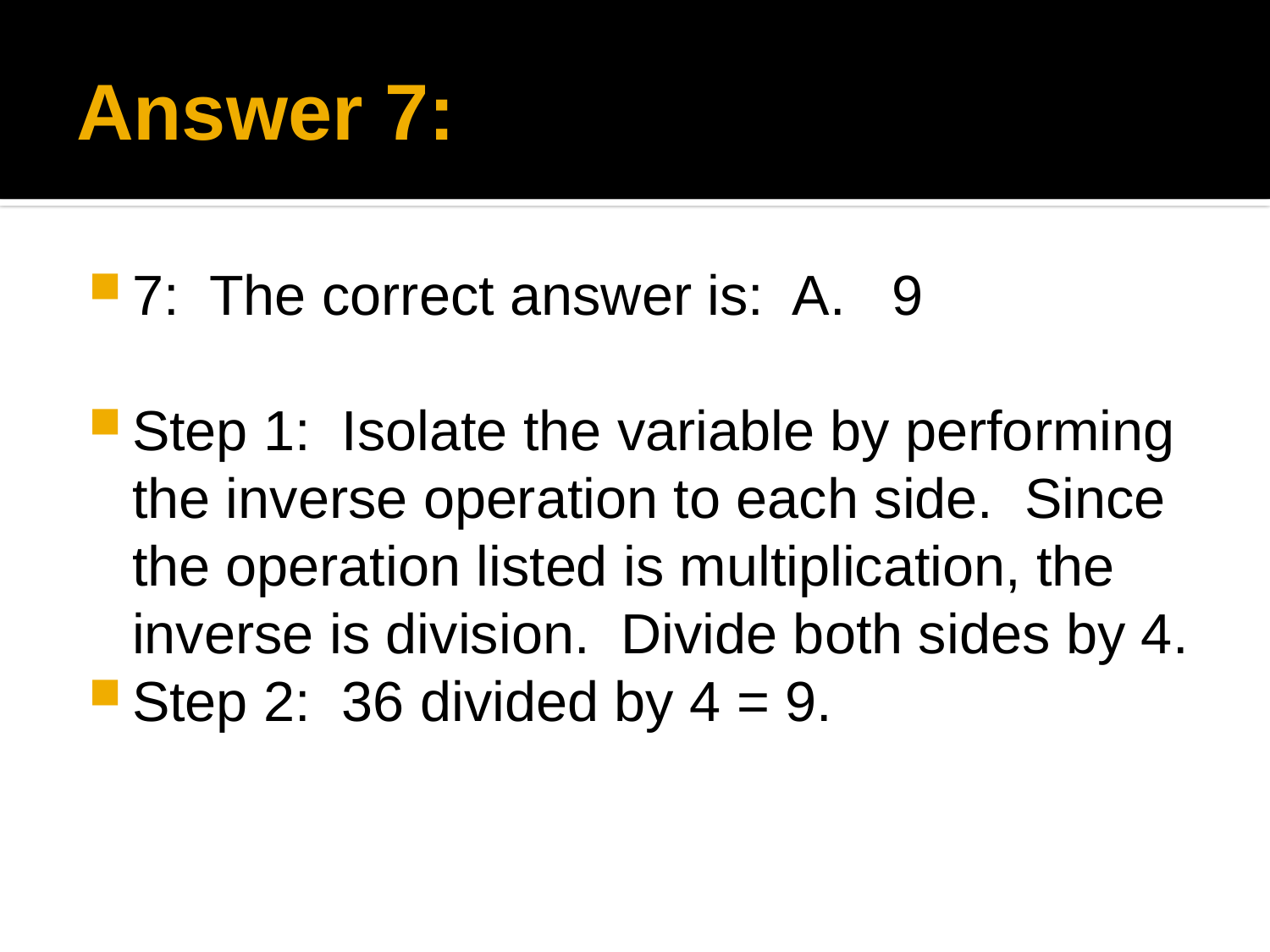

# Answer 7:
7:  The correct answer is:  A.   9

Step 1:  Isolate the variable by performing the inverse operation to each side.  Since the operation listed is multiplication, the inverse is division.  Divide both sides by 4.
Step 2:  36 divided by 4 = 9.